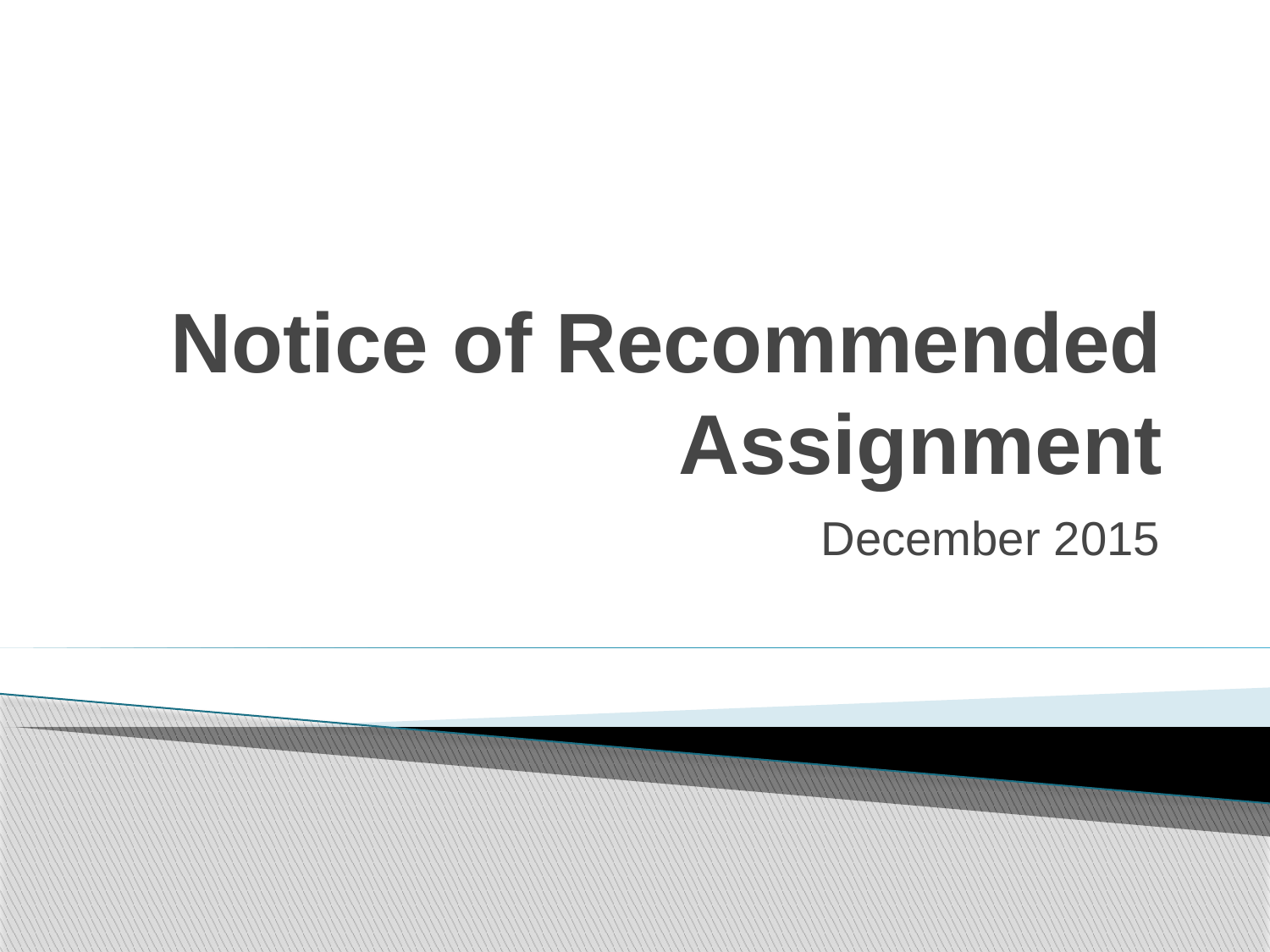

# Notice of Recommended Assignment
December 2015